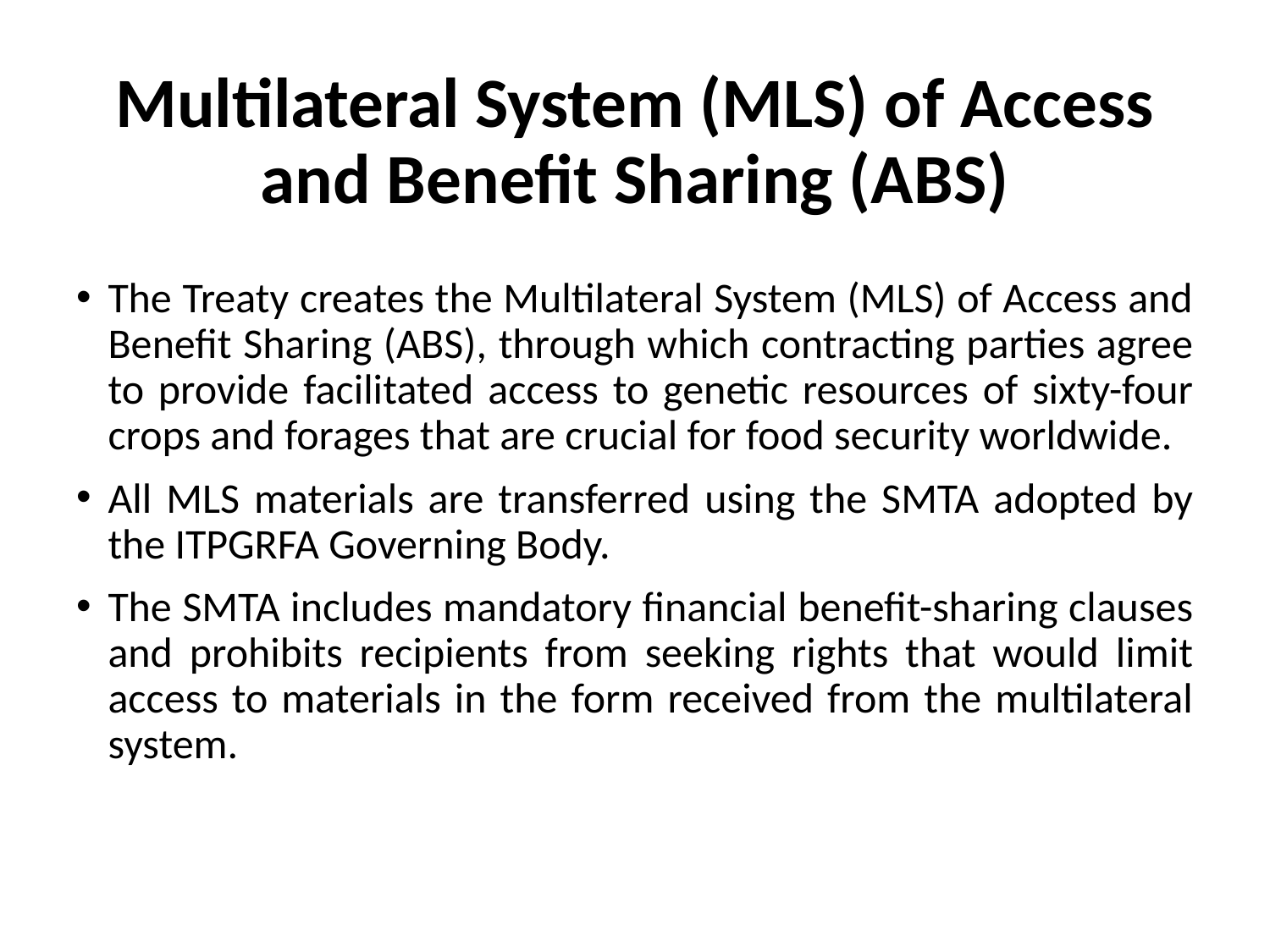

# Multilateral System (MLS) of Access and Benefit Sharing (ABS)
The Treaty creates the Multilateral System (MLS) of Access and Benefit Sharing (ABS), through which contracting parties agree to provide facilitated access to genetic resources of sixty-four crops and forages that are crucial for food security worldwide.
All MLS materials are transferred using the SMTA adopted by the ITPGRFA Governing Body.
The SMTA includes mandatory financial benefit-sharing clauses and prohibits recipients from seeking rights that would limit access to materials in the form received from the multilateral system.